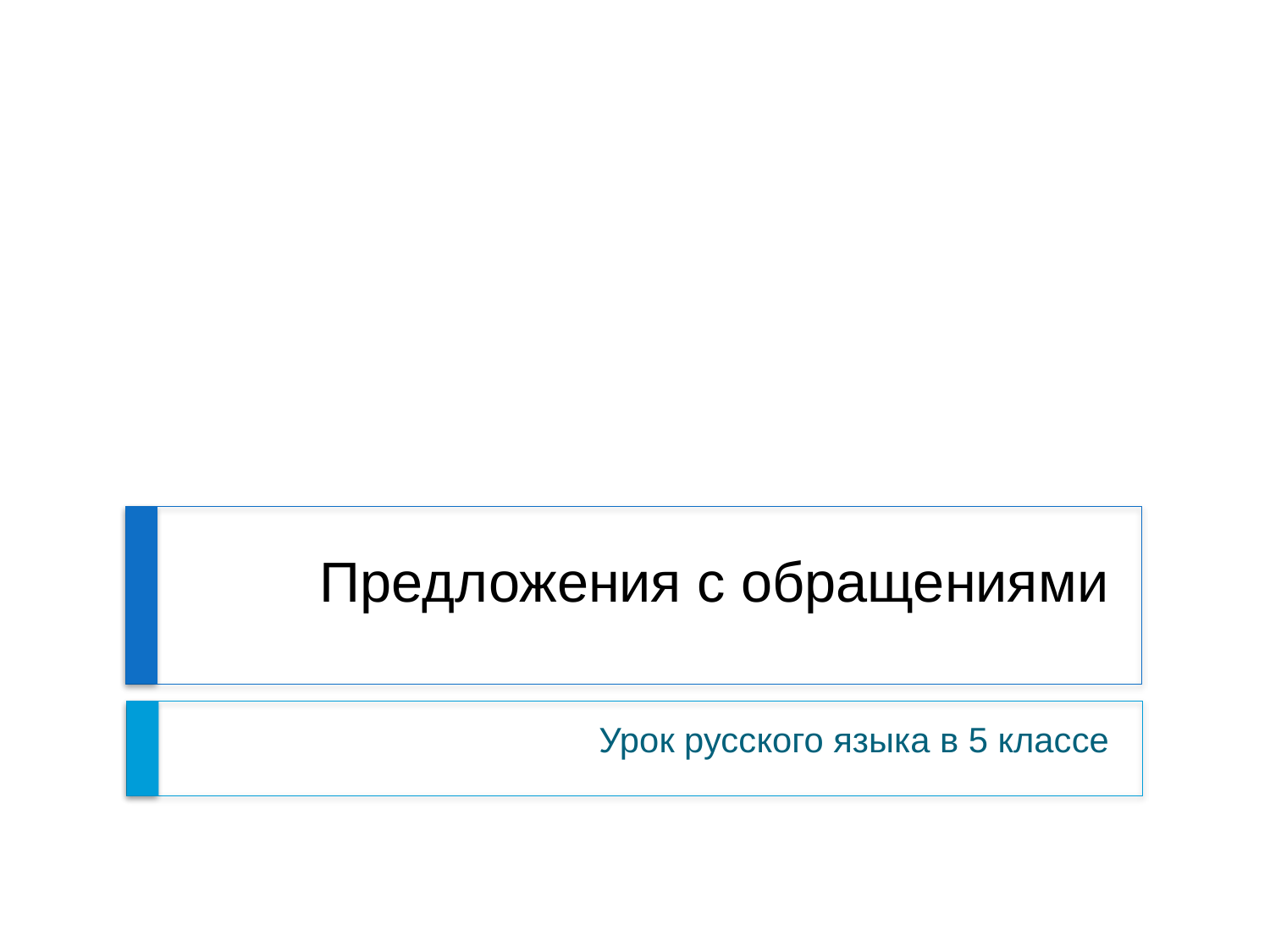

# Предложения с обращениями
Урок русского языка в 5 классе